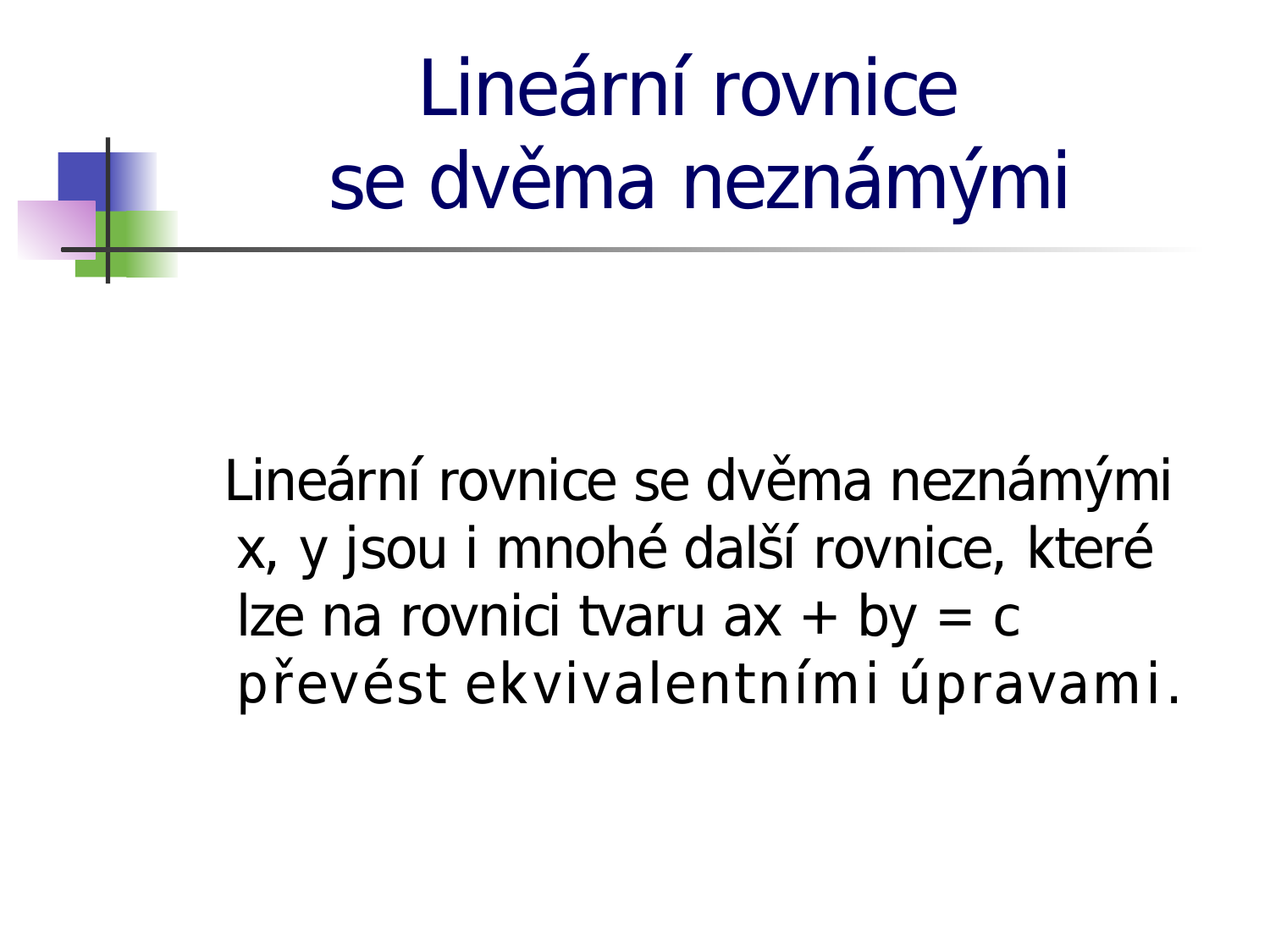

# Lineární rovnice se dvěma neznámými

  Lineární rovnice se dvěma neznámými
x, y jsou i mnohé další rovnice, které lze na rovnici tvaru ax + by = c převést ekvivalentními úpravami.